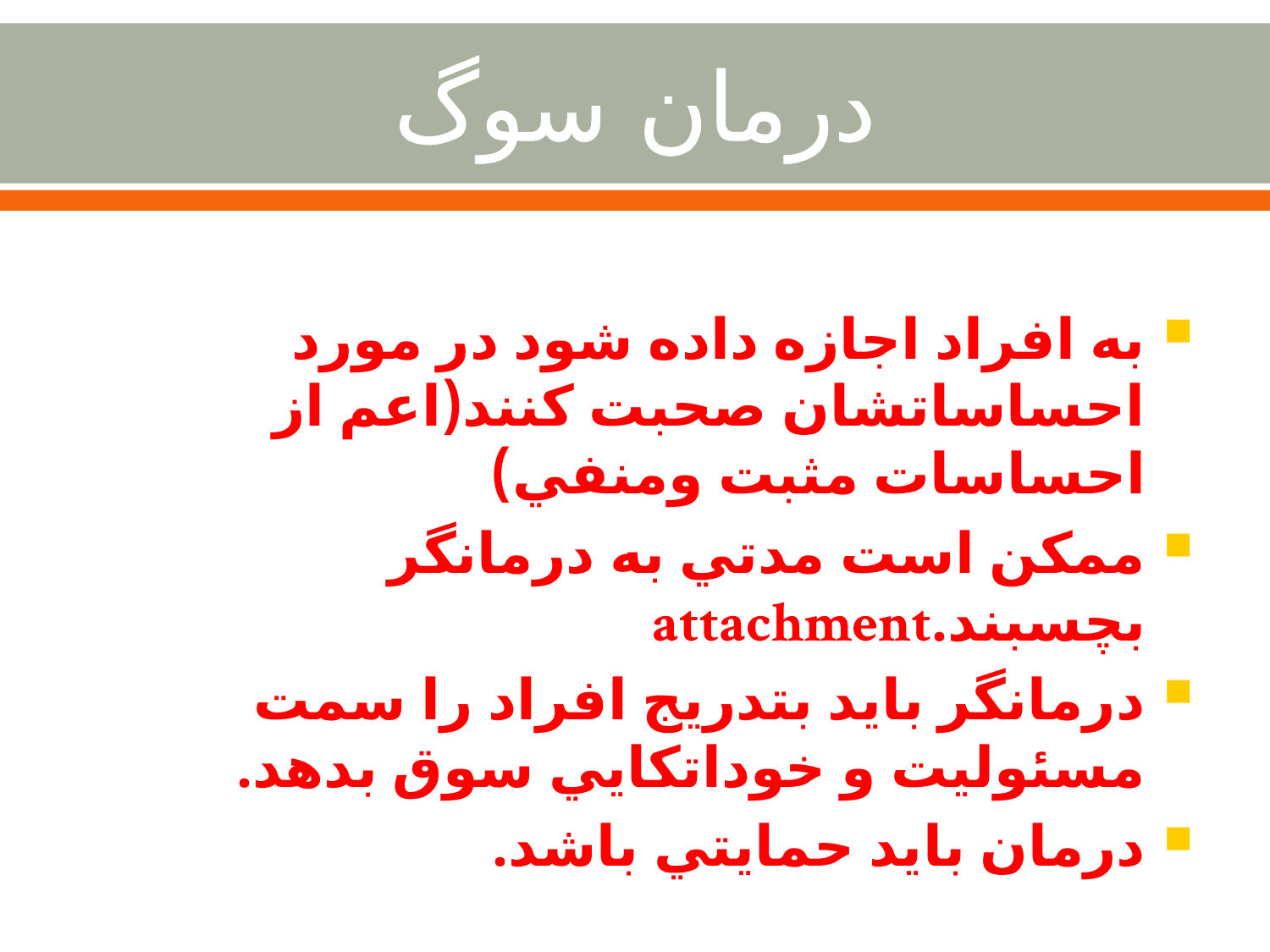

# درمان سوگ
به افراد اجازه داده شود در مورد احساساتشان صحبت كنند(اعم از احساسات مثبت ومنفي)
ممكن است مدتي به درمانگر بچسبند.attachment
درمانگر بايد بتدريج افراد را سمت مسئوليت و خوداتكايي سوق بدهد.
درمان بايد حمايتي باشد.